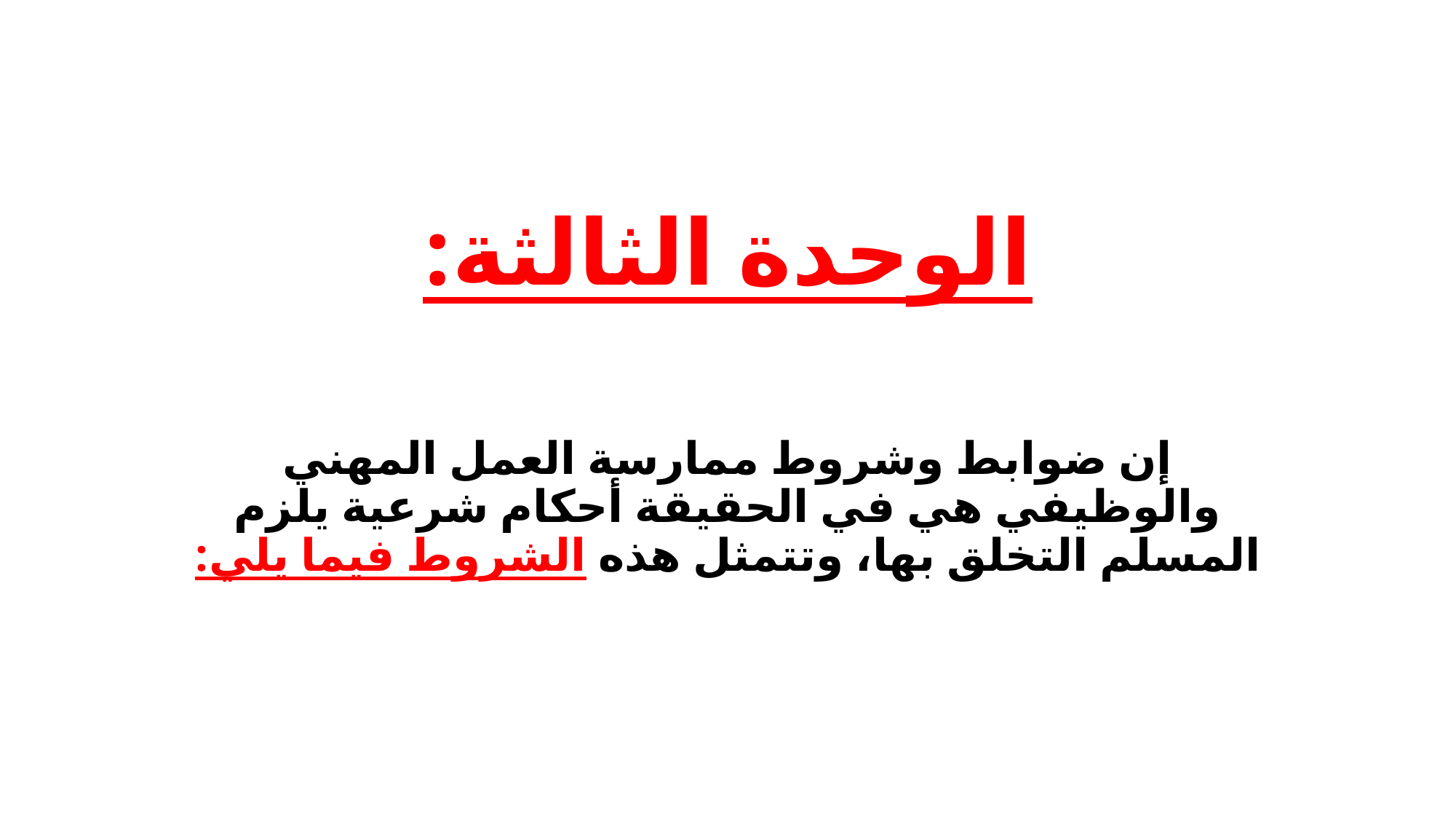

# الوحدة الثالثة:
إن ضوابط وشروط ممارسة العمل المهني والوظيفي هي في الحقيقة أحكام شرعية يلزم المسلم التخلق بها، وتتمثل هذه الشروط فيما يلي: